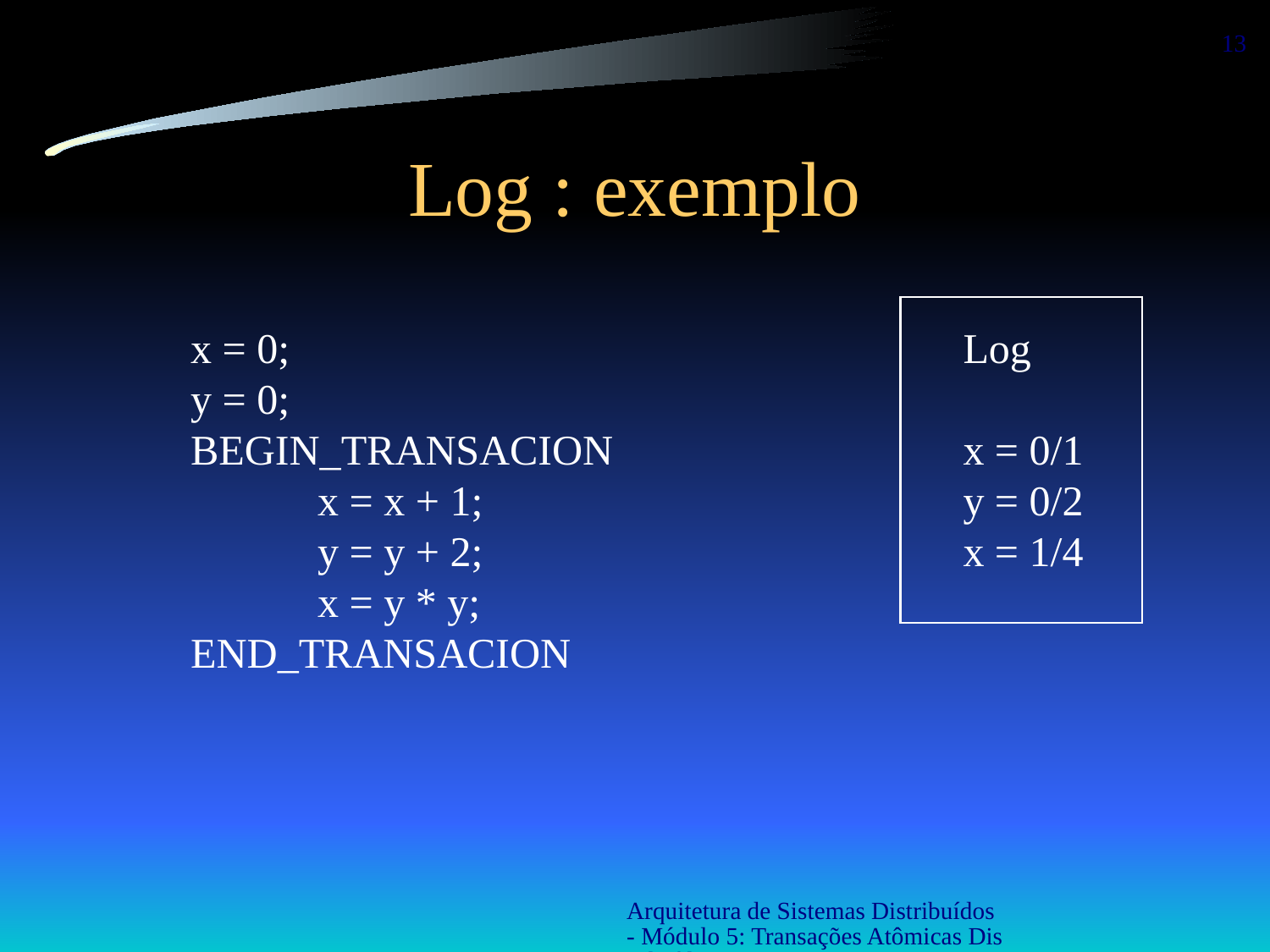

13
# Log : exemplo

x = 0;
y = 0;
BEGIN_TRANSACION
	x = x + 1;
	y = y + 2;
	x = y * y;
END_TRANSACION
Log

x = 0/1
y = 0/2
x = 1/4
Arquitetura de Sistemas Distribuídos - Módulo 5: Transações Atômicas Distribuídas